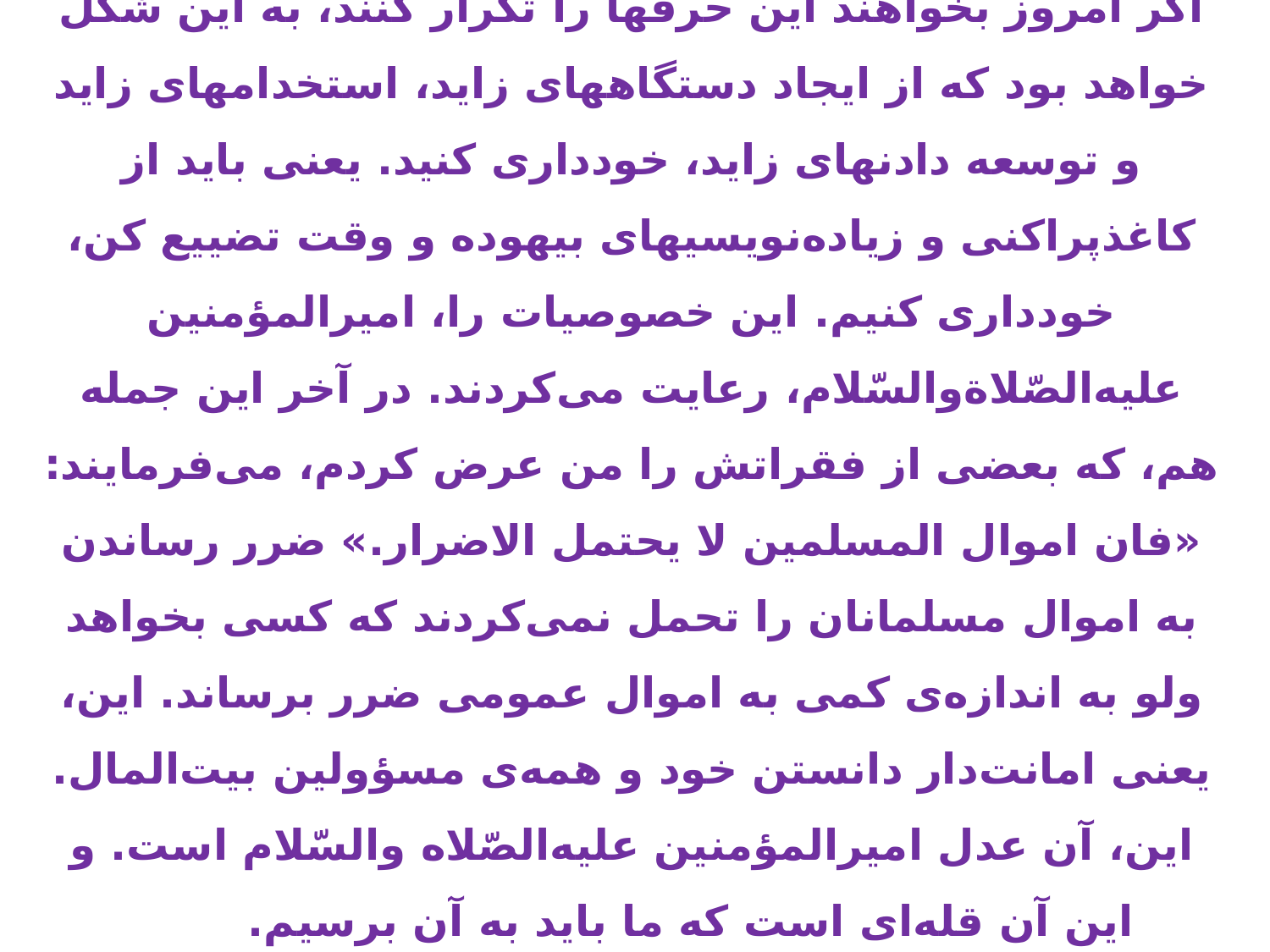

اگر امروز بخواهند این حرفها را تکرار کنند، به این شکل خواهد بود که از ایجاد دستگاههای زاید، استخدامهای زاید و توسعه دادنهای زاید، خودداری کنید. یعنی باید از کاغذپراکنی و زیاده‌نویسیهای بیهوده و وقت تضییع کن، خودداری کنیم. این خصوصیات را، امیرالمؤمنین علیه‌الصّلاةوالسّلام، رعایت می‌کردند. در آخر این جمله هم، که بعضی از فقراتش را من عرض کردم، می‌فرمایند: «فان اموال المسلمین لا یحتمل الاضرار.» ضرر رساندن به اموال مسلمانان را تحمل نمی‌کردند که کسی بخواهد ولو به اندازه‌ی کمی به اموال عمومی ضرر برساند. این، یعنی امانت‌دار دانستن خود و همه‌ی مسؤولین بیت‌المال. این، آن عدل امیرالمؤمنین علیه‌الصّلاه والسّلام است. و این آن قله‌ای است که ما باید به آن برسیم.
(بیانات در دیدار کارگزاران نظام 30/3/1371)